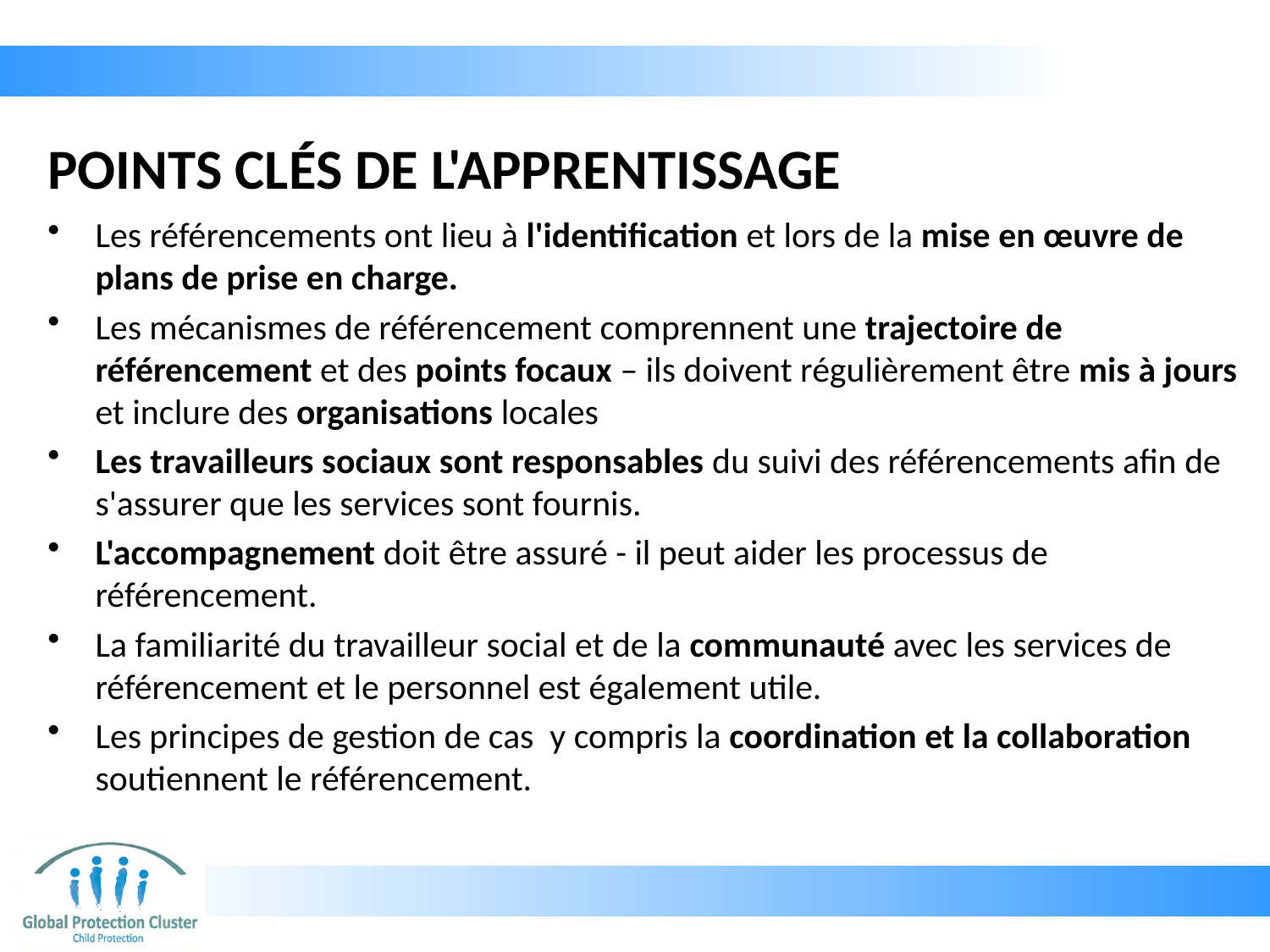

# POINTS CLÉS DE L'APPRENTISSAGE
Les référencements ont lieu à l'identification et lors de la mise en œuvre de plans de prise en charge.
Les mécanismes de référencement comprennent une trajectoire de référencement et des points focaux – ils doivent régulièrement être mis à jours et inclure des organisations locales
Les travailleurs sociaux sont responsables du suivi des référencements afin de s'assurer que les services sont fournis.
L'accompagnement doit être assuré - il peut aider les processus de référencement.
La familiarité du travailleur social et de la communauté avec les services de référencement et le personnel est également utile.
Les principes de gestion de cas  y compris la coordination et la collaboration soutiennent le référencement.